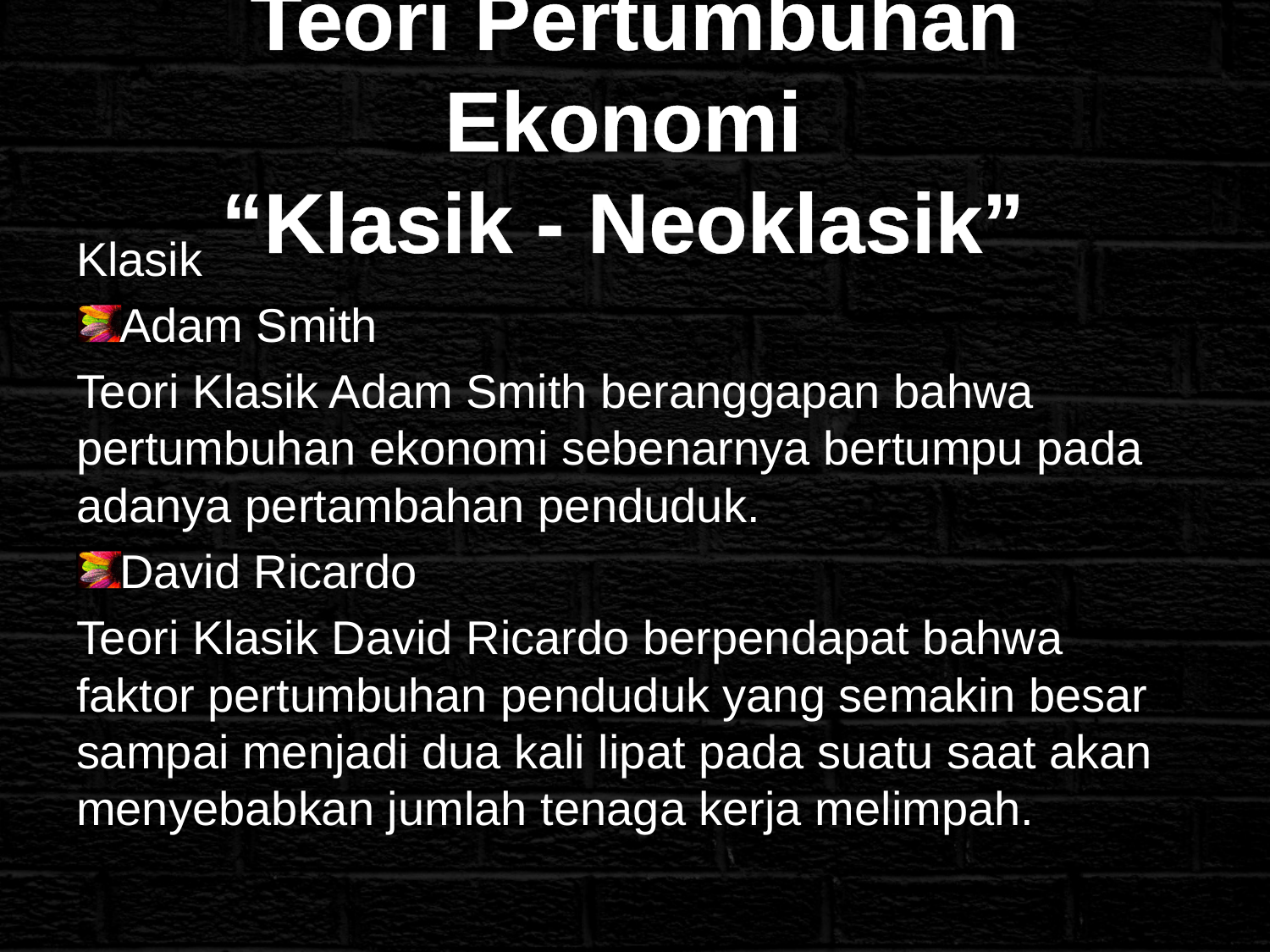

# Teori Pertumbuhan Ekonomi “Klasik - Neoklasik”
Klasik
Adam Smith
Teori Klasik Adam Smith beranggapan bahwa pertumbuhan ekonomi sebenarnya bertumpu pada adanya pertambahan penduduk.
David Ricardo
Teori Klasik David Ricardo berpendapat bahwa faktor pertumbuhan penduduk yang semakin besar sampai menjadi dua kali lipat pada suatu saat akan menyebabkan jumlah tenaga kerja melimpah.